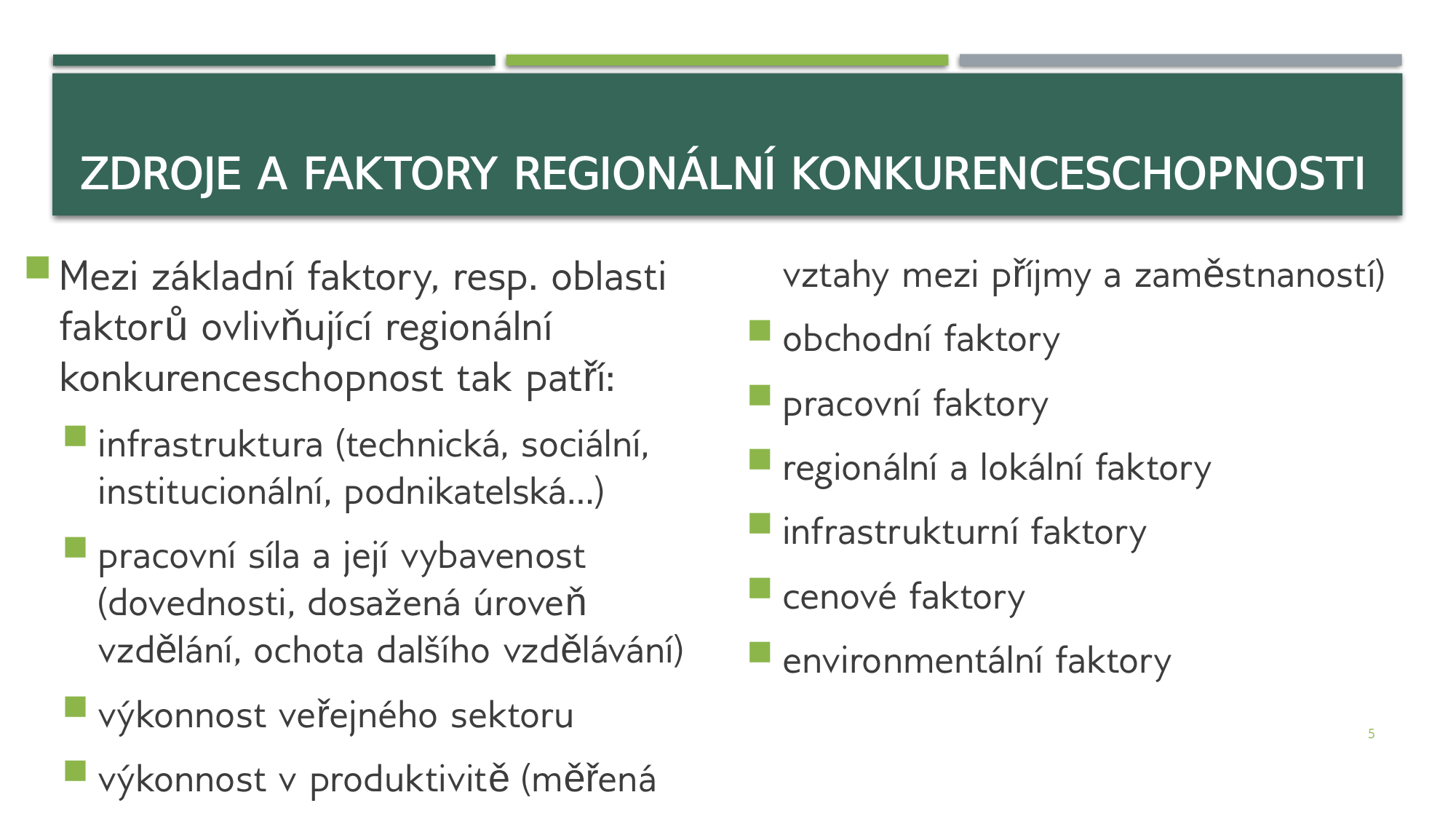

# Zdroje a faktory regionální konkurenceschopnosti
Mezi základní faktory, resp. oblasti faktorů ovlivňující regionální konkurenceschopnost tak patří:
infrastruktura (technická, sociální, institucionální, podnikatelská…)
pracovní síla a její vybavenost (dovednosti, dosažená úroveň vzdělání, ochota dalšího vzdělávání)
výkonnost veřejného sektoru
výkonnost v produktivitě (měřená vztahy mezi příjmy a zaměstnaností)
obchodní faktory
pracovní faktory
regionální a lokální faktory
infrastrukturní faktory
cenové faktory
environmentální faktory
5